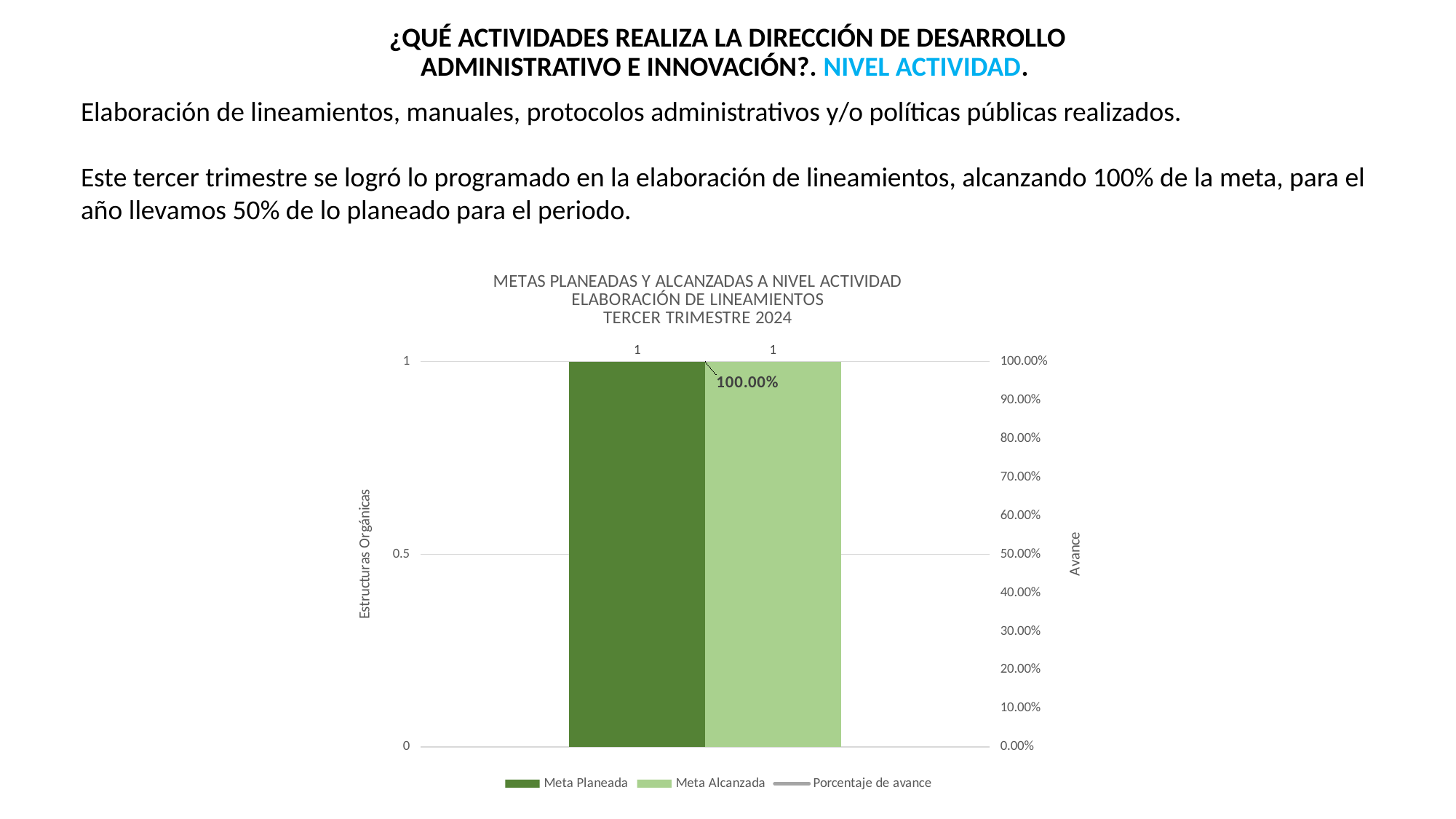

¿QUÉ ACTIVIDADES REALIZA LA DIRECCIÓN DE DESARROLLO ADMINISTRATIVO E INNOVACIÓN?. NIVEL ACTIVIDAD.
Elaboración de lineamientos, manuales, protocolos administrativos y/o políticas públicas realizados.
Este tercer trimestre se logró lo programado en la elaboración de lineamientos, alcanzando 100% de la meta, para el año llevamos 50% de lo planeado para el periodo.

### Chart: METAS PLANEADAS Y ALCANZADAS A NIVEL ACTIVIDAD
ELABORACIÓN DE LINEAMIENTOS
TERCER TRIMESTRE 2024

| Category | Meta Planeada | Meta Alcanzada |  |
|---|---|---|---|
| ESTRUCTURAS ORGÁNICAS ANALIZADAS Y EVALUADAS | 1.0 | 1.0 | 1.0 |